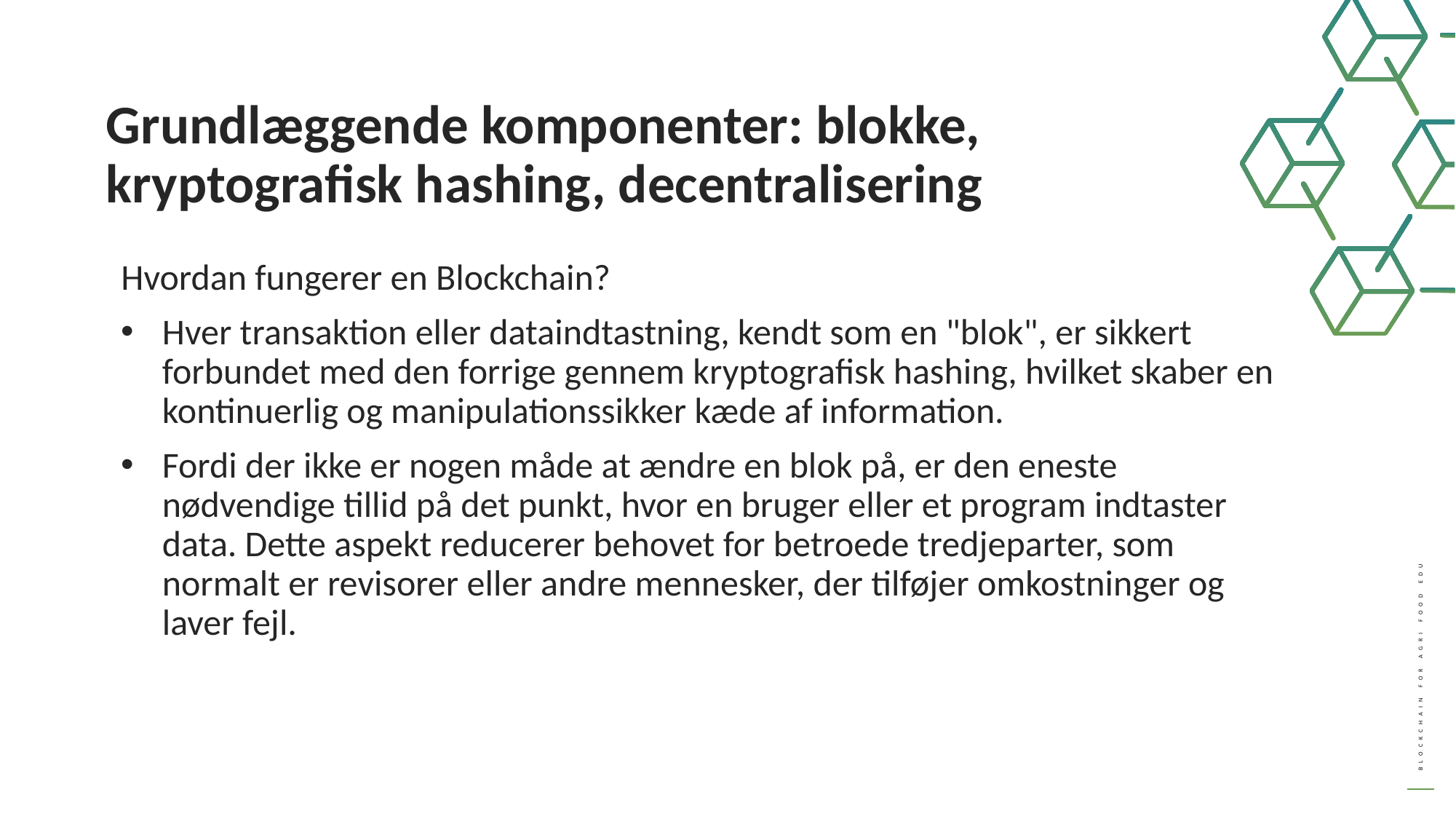

Grundlæggende komponenter: blokke, kryptografisk hashing, decentralisering
Hvordan fungerer en Blockchain?
Hver transaktion eller dataindtastning, kendt som en "blok", er sikkert forbundet med den forrige gennem kryptografisk hashing, hvilket skaber en kontinuerlig og manipulationssikker kæde af information.
Fordi der ikke er nogen måde at ændre en blok på, er den eneste nødvendige tillid på det punkt, hvor en bruger eller et program indtaster data. Dette aspekt reducerer behovet for betroede tredjeparter, som normalt er revisorer eller andre mennesker, der tilføjer omkostninger og laver fejl.